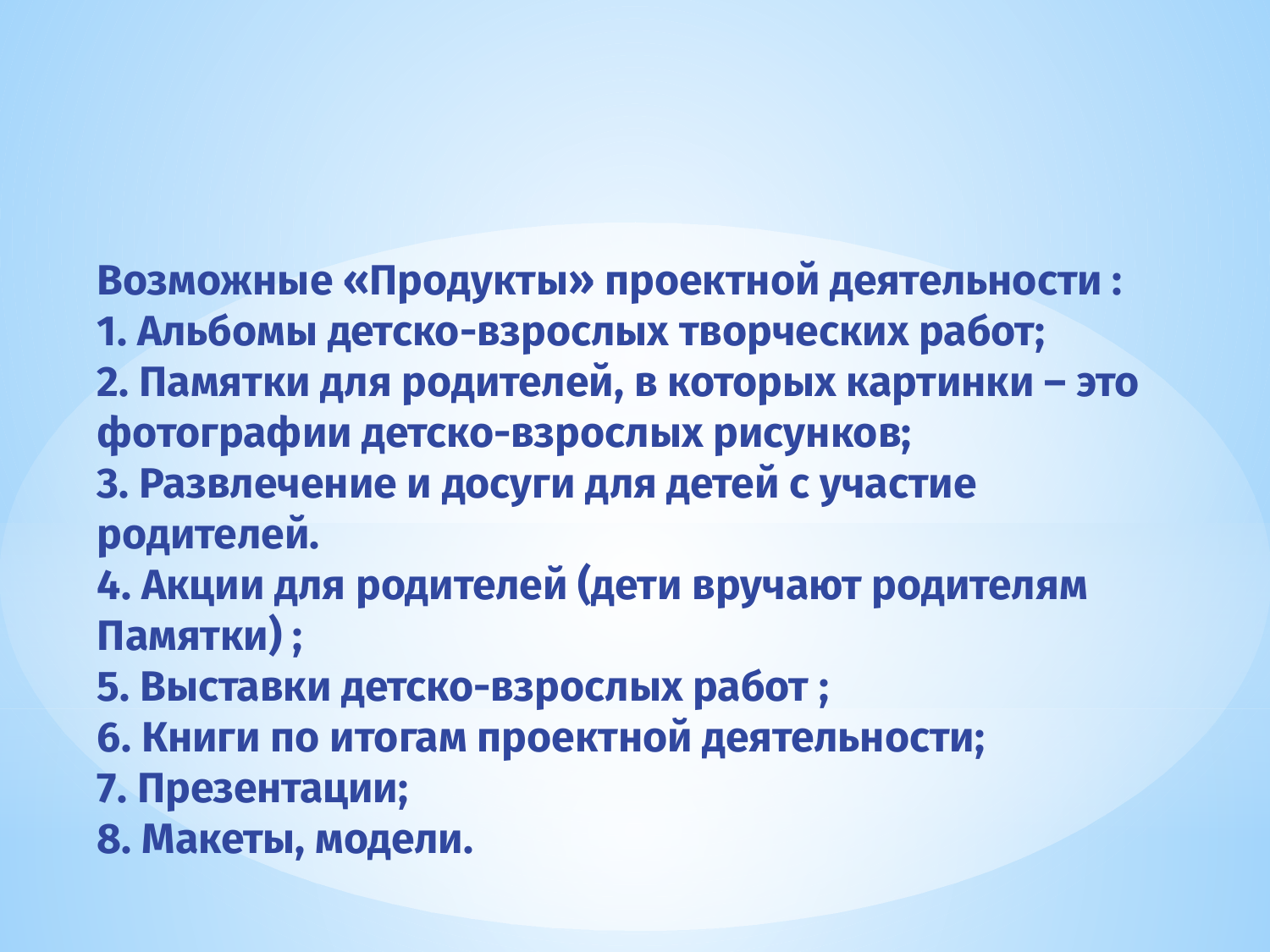

Возможные «Продукты» проектной деятельности :
1. Альбомы детско-взрослых творческих работ;
2. Памятки для родителей, в которых картинки – это фотографии детско-взрослых рисунков;
3. Развлечение и досуги для детей с участие родителей.
4. Акции для родителей (дети вручают родителям Памятки) ;
5. Выставки детско-взрослых работ ;
6. Книги по итогам проектной деятельности;
7. Презентации;
8. Макеты, модели.